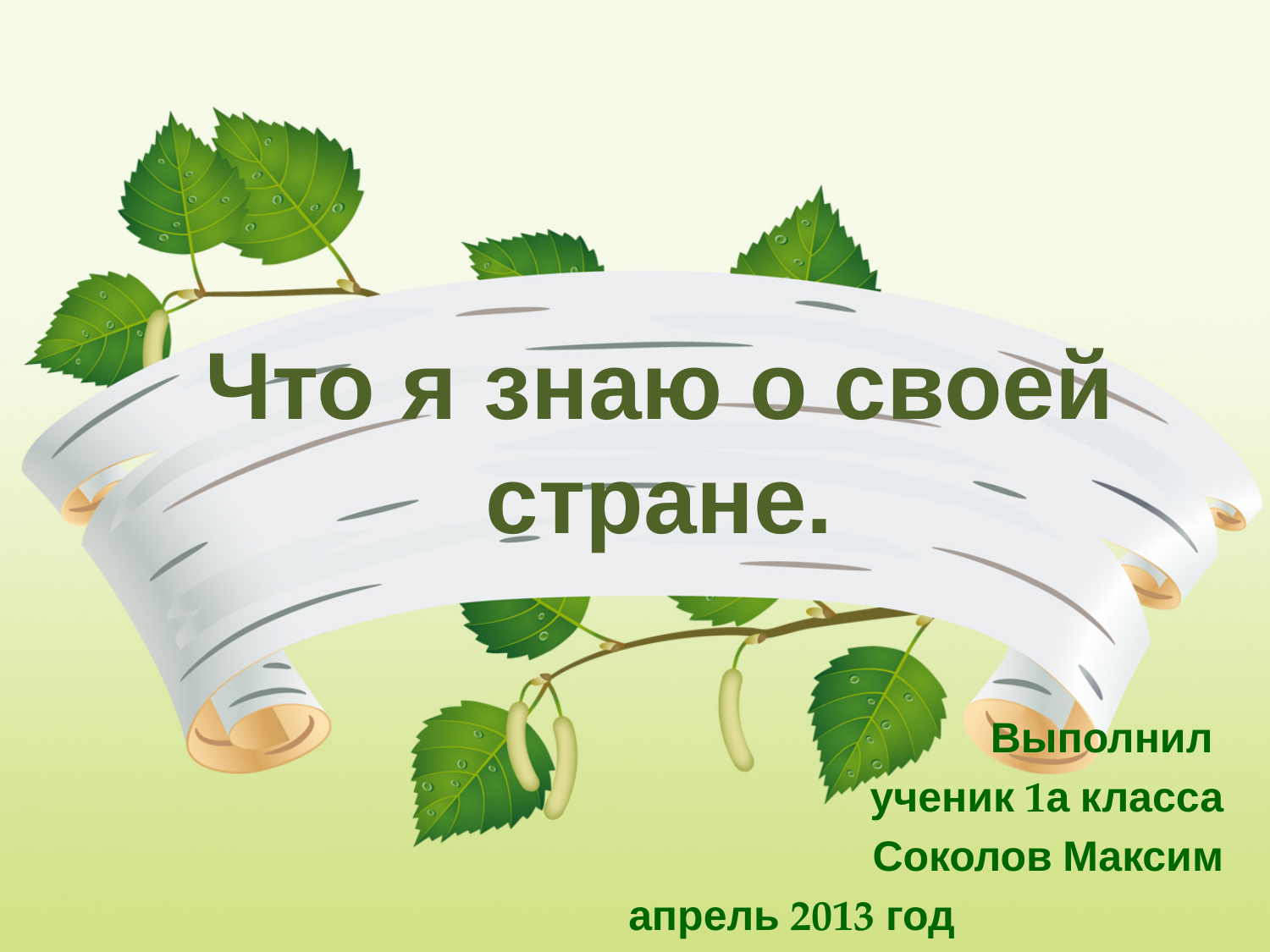

Что я знаю о своей стране.
Выполнил
ученик 1а класса
 Соколов Максим
апрель 2013 год